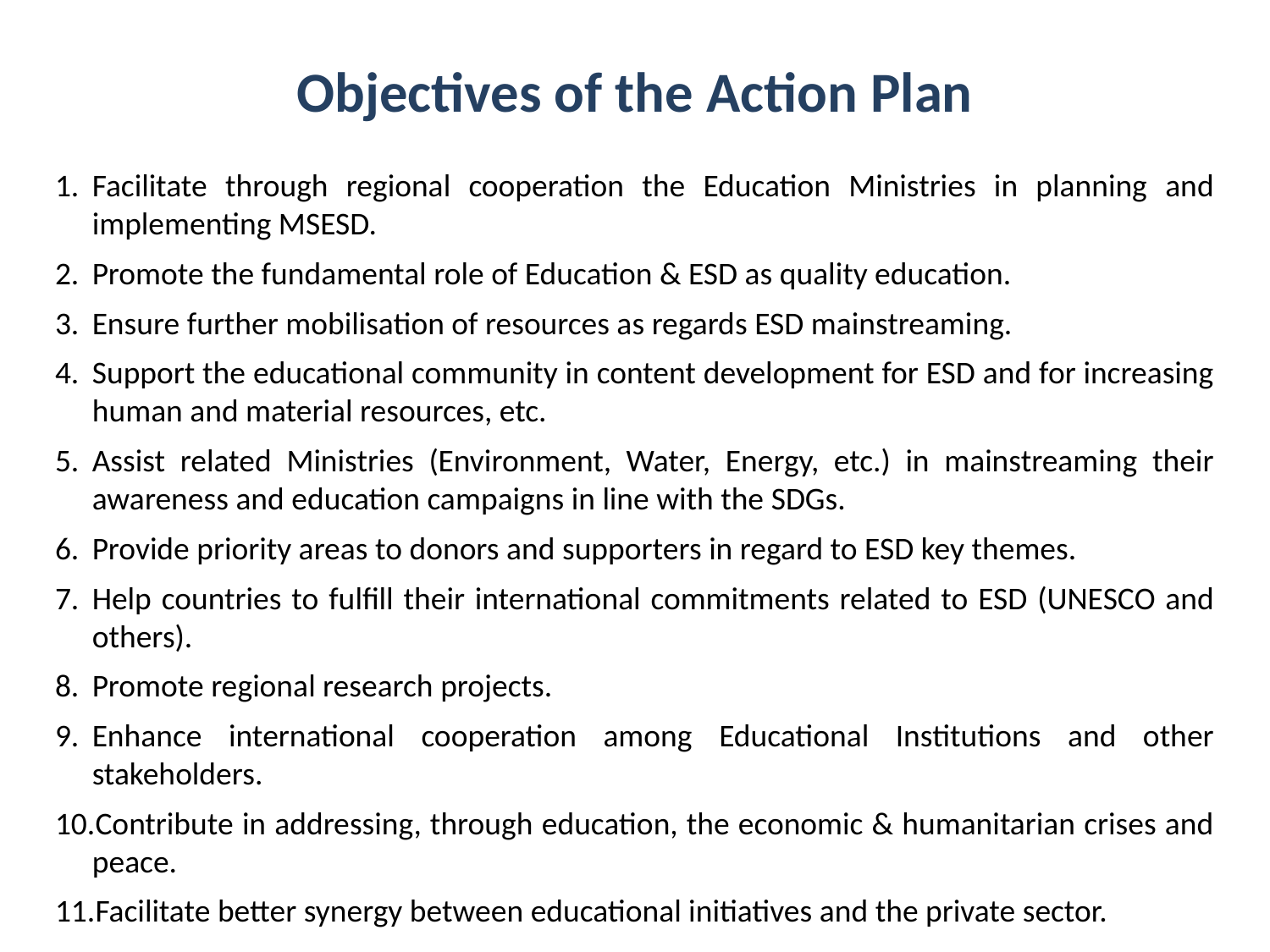

# Objectives of the Action Plan
Facilitate through regional cooperation the Education Ministries in planning and implementing MSESD.
Promote the fundamental role of Education & ESD as quality education.
Ensure further mobilisation of resources as regards ESD mainstreaming.
Support the educational community in content development for ESD and for increasing human and material resources, etc.
Assist related Ministries (Environment, Water, Energy, etc.) in mainstreaming their awareness and education campaigns in line with the SDGs.
Provide priority areas to donors and supporters in regard to ESD key themes.
Help countries to fulfill their international commitments related to ESD (UNESCO and others).
Promote regional research projects.
Enhance international cooperation among Educational Institutions and other stakeholders.
Contribute in addressing, through education, the economic & humanitarian crises and peace.
Facilitate better synergy between educational initiatives and the private sector.